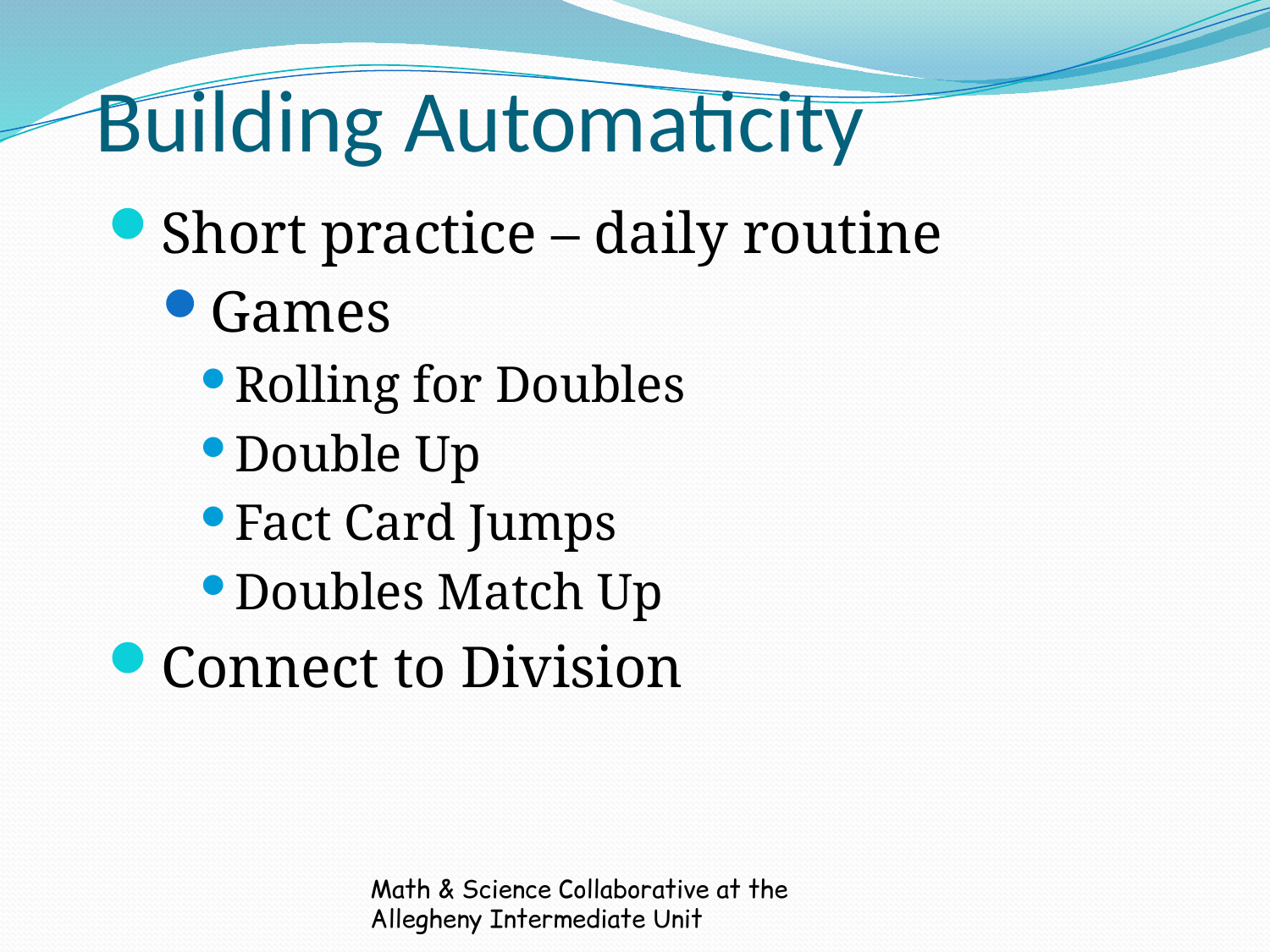

# Building Automaticity
Short practice – daily routine
Games
Rolling for Doubles
Double Up
Fact Card Jumps
Doubles Match Up
Connect to Division

Math & Science Collaborative at the Allegheny Intermediate Unit